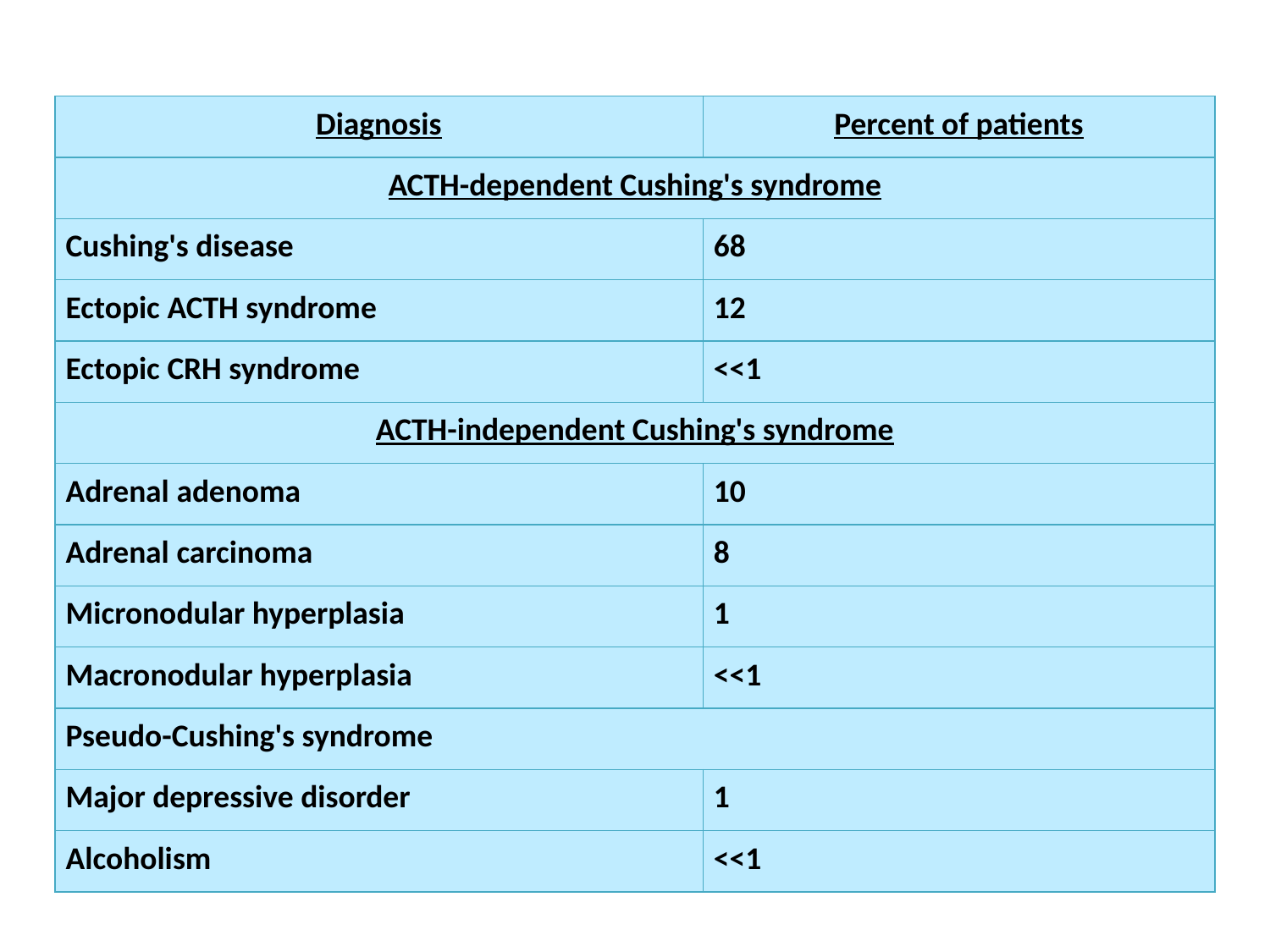

#
| Diagnosis | Percent of patients |
| --- | --- |
| ACTH-dependent Cushing's syndrome |  |
| Cushing's disease | 68 |
| Ectopic ACTH syndrome | 12 |
| Ectopic CRH syndrome | <<1 |
| ACTH-independent Cushing's syndrome |  |
| Adrenal adenoma | 10 |
| Adrenal carcinoma | 8 |
| Micronodular hyperplasia | 1 |
| Macronodular hyperplasia | <<1 |
| Pseudo-Cushing's syndrome |  |
| Major depressive disorder | 1 |
| Alcoholism | <<1 |